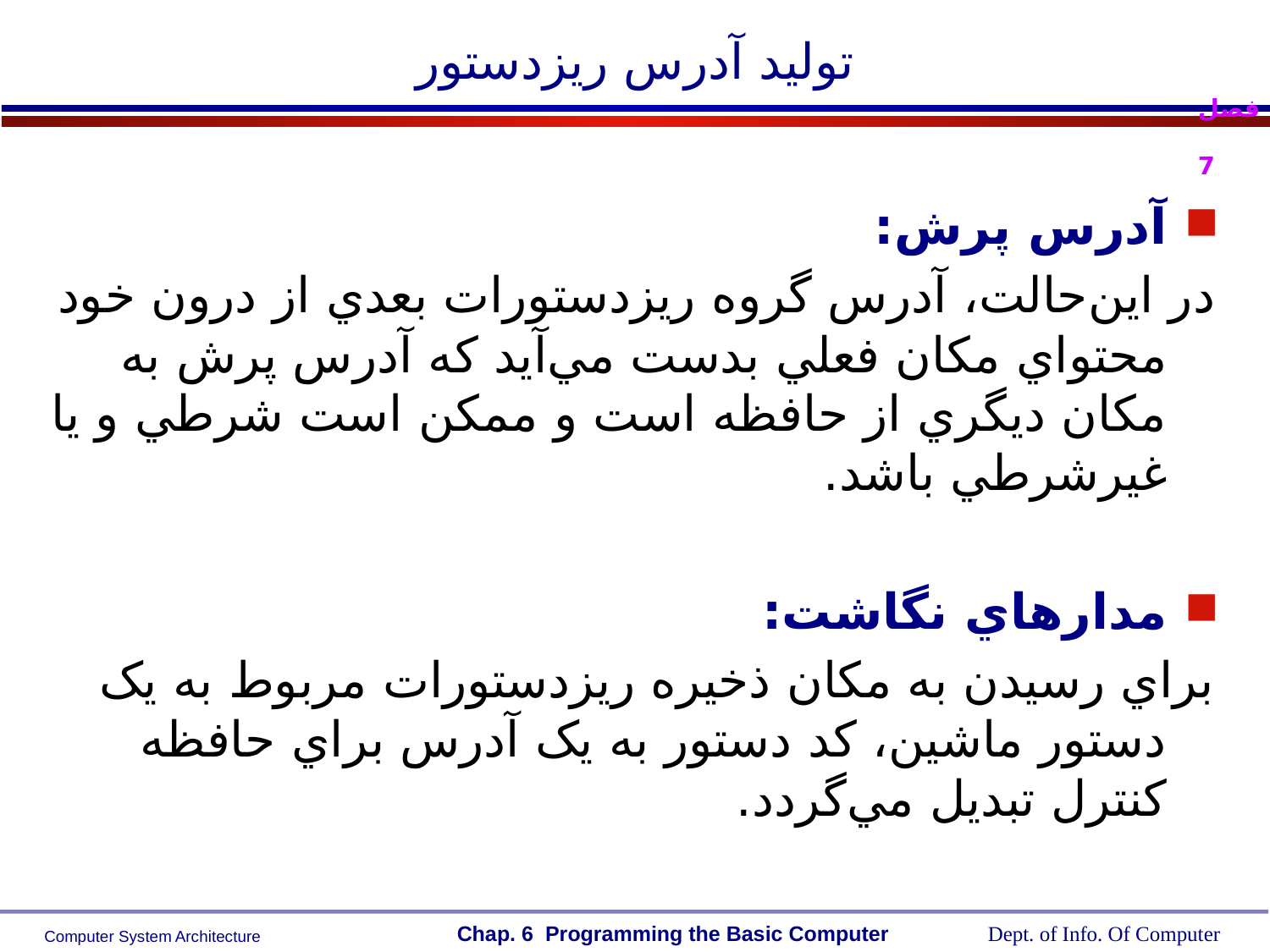

# توليد آدرس ريزدستور
آدرس پرش:
	در اين‌حالت، آدرس گروه ريزدستورات بعدي از درون خود محتواي مکان فعلي بدست مي‌آيد که آدرس پرش به مکان ديگري از حافظه است و ممکن است شرطي و يا غيرشرطي باشد.

مدارهاي نگاشت:
	براي رسيدن به مکان ذخيره ريزدستورات مربوط به يک دستور ماشين، کد دستور به يک آدرس براي حافظه کنترل تبديل مي‌گردد.